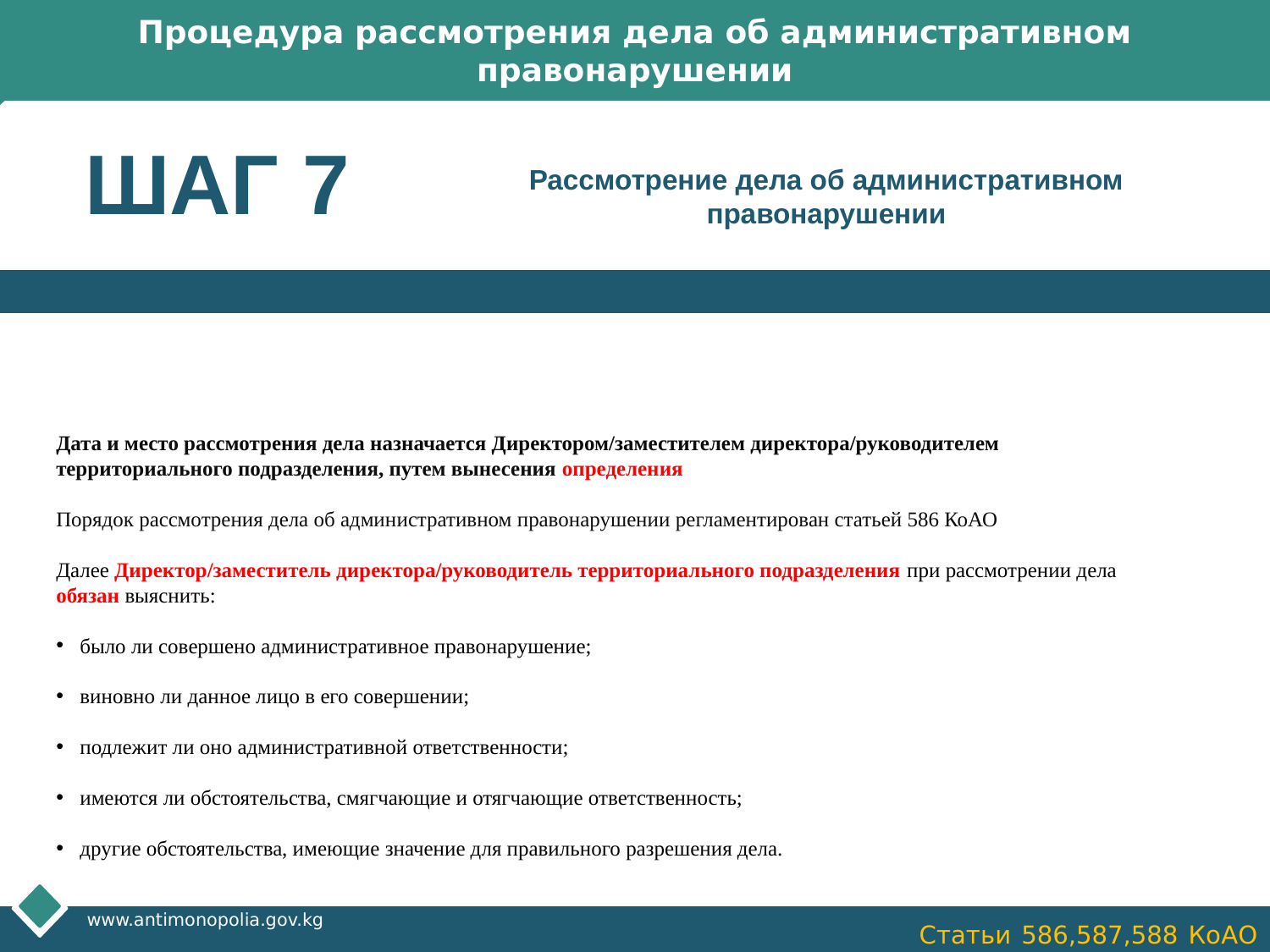

Процедура рассмотрения дела об административном правонарушении

ШАГ 7
Рассмотрение дела об административном правонарушении

Дата и место рассмотрения дела назначается Директором/заместителем директора/руководителем территориального подразделения, путем вынесения определения

Порядок рассмотрения дела об административном правонарушении регламентирован статьей 586 КоАО

Далее Директор/заместитель директора/руководитель территориального подразделения при рассмотрении дела обязан выяснить:

было ли совершено административное правонарушение;

виновно ли данное лицо в его совершении;

подлежит ли оно административной ответственности;

имеются ли обстоятельства, смягчающие и отягчающие ответственность;

другие обстоятельства, имеющие значение для правильного разрешения дела.

www.antimonopolia.gov.kg
 Статьи 586,587,588 КоАО
Company Logo
http://ppt.prtxt.ru